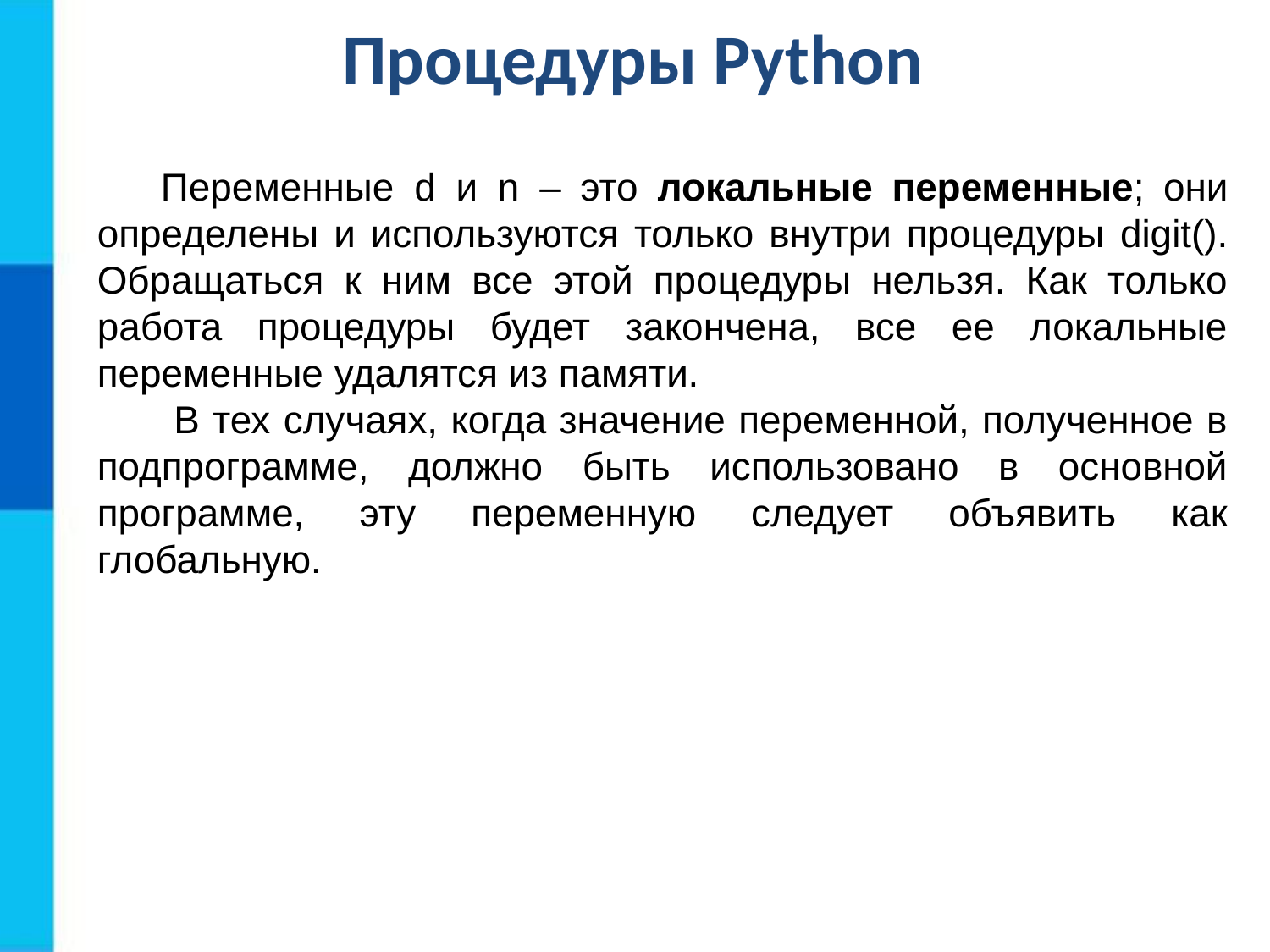

Процедуры Python
Переменные d и n – это локальные переменные; они определены и используются только внутри процедуры digit(). Обращаться к ним все этой процедуры нельзя. Как только работа процедуры будет закончена, все ее локальные переменные удалятся из памяти.
 В тех случаях, когда значение переменной, полученное в подпрограмме, должно быть использовано в основной программе, эту переменную следует объявить как глобальную.